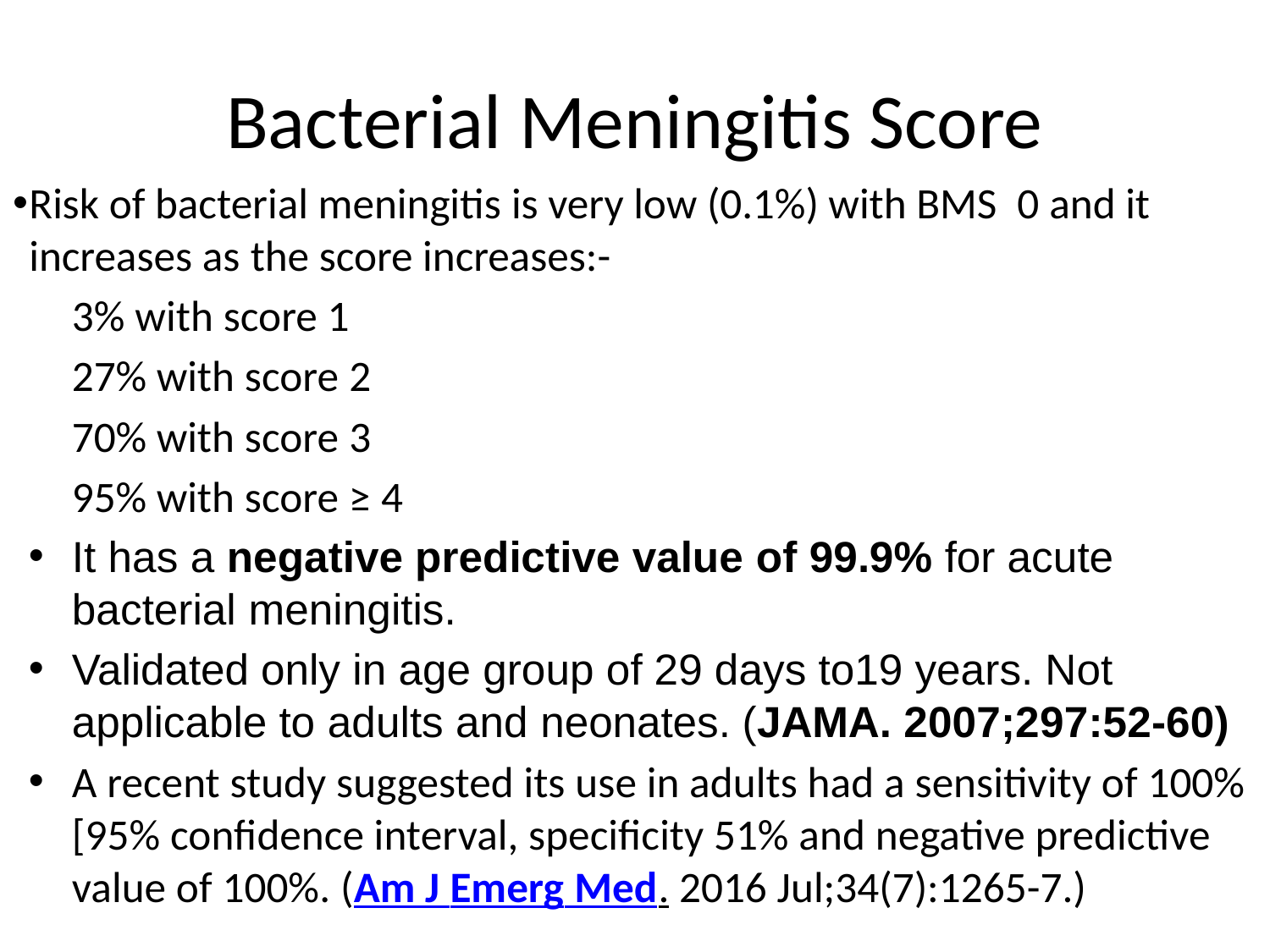

# Bacterial Meningitis Score
Risk of bacterial meningitis is very low (0.1%) with BMS  0 and it increases as the score increases:-
		3% with score 1
		27% with score 2
		70% with score 3
		95% with score ≥ 4
It has a negative predictive value of 99.9% for acute  bacterial meningitis.
Validated only in age group of 29 days to19 years. Not  applicable to adults and neonates. (JAMA. 2007;297:52-60)
A recent study suggested its use in adults had a sensitivity of 100% [95% confidence interval, specificity 51% and negative predictive value of 100%. (Am J Emerg Med. 2016 Jul;34(7):1265-7.)